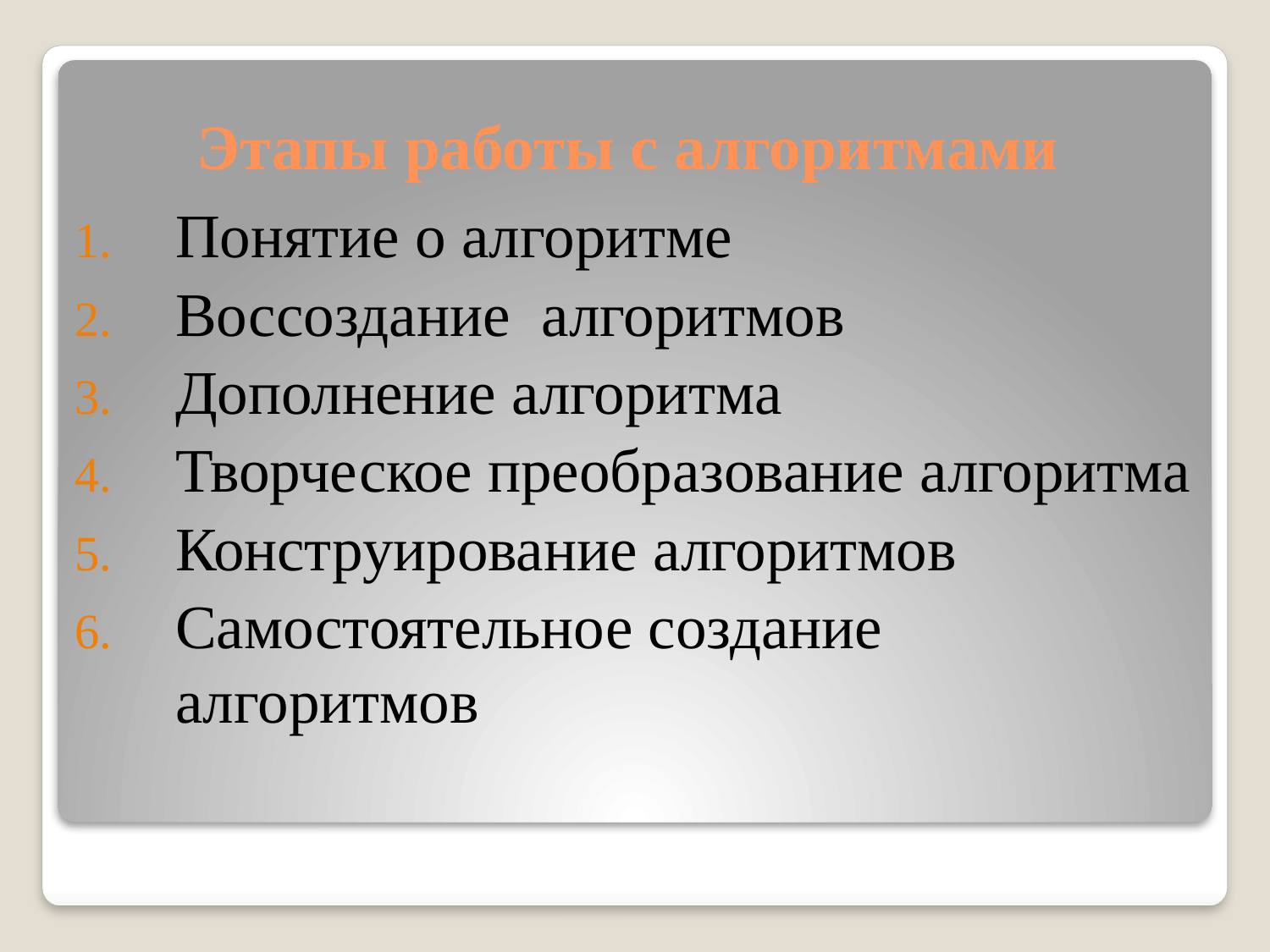

# Этапы работы с алгоритмами

Понятие о алгоритме
Воссоздание  алгоритмов
Дополнение алгоритма
Творческое преобразование алгоритма
	Конструирование алгоритмов
Самостоятельное создание алгоритмов